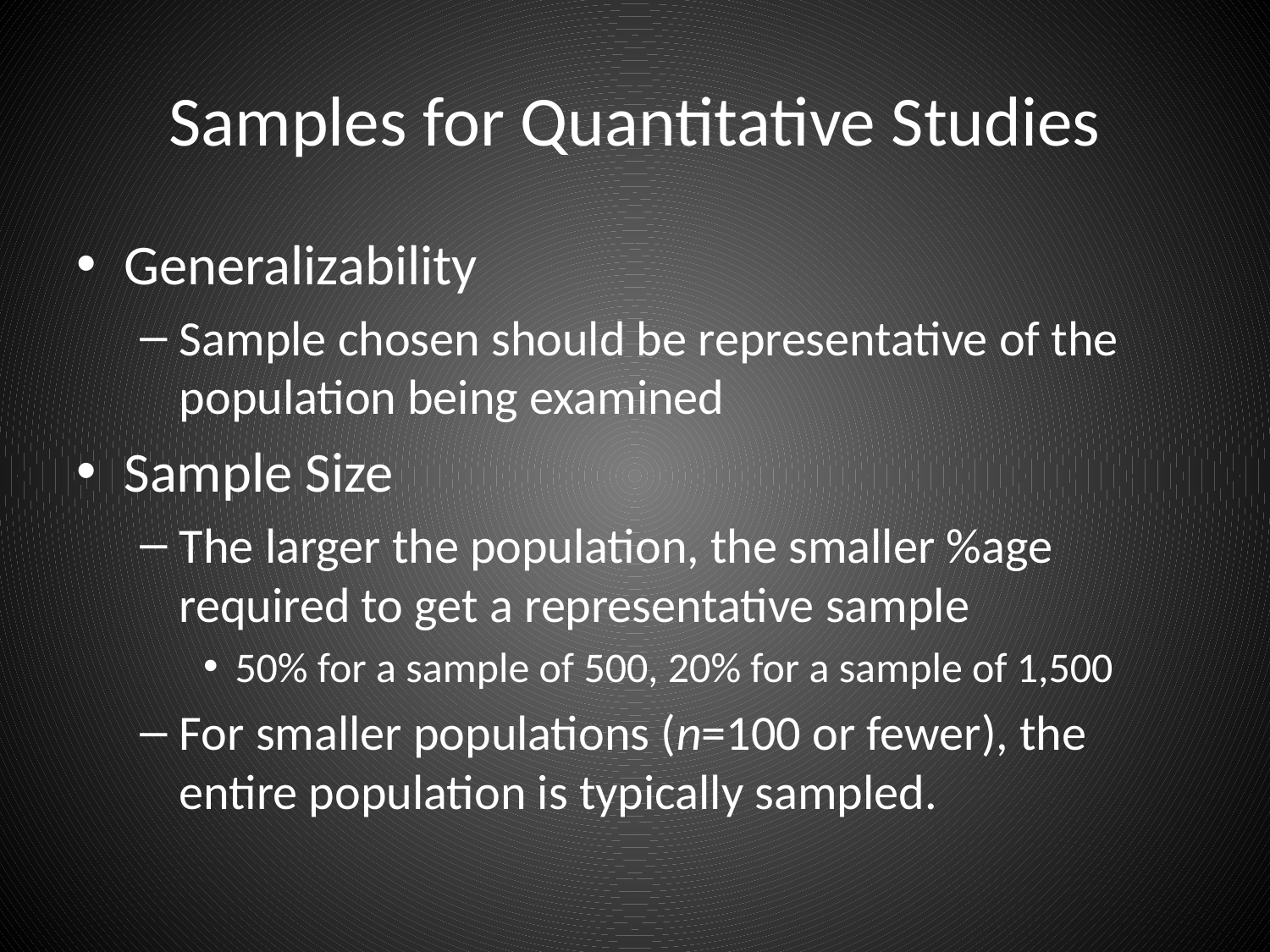

# Samples for Quantitative Studies
Generalizability
Sample chosen should be representative of the population being examined
Sample Size
The larger the population, the smaller %age required to get a representative sample
50% for a sample of 500, 20% for a sample of 1,500
For smaller populations (n=100 or fewer), the entire population is typically sampled.